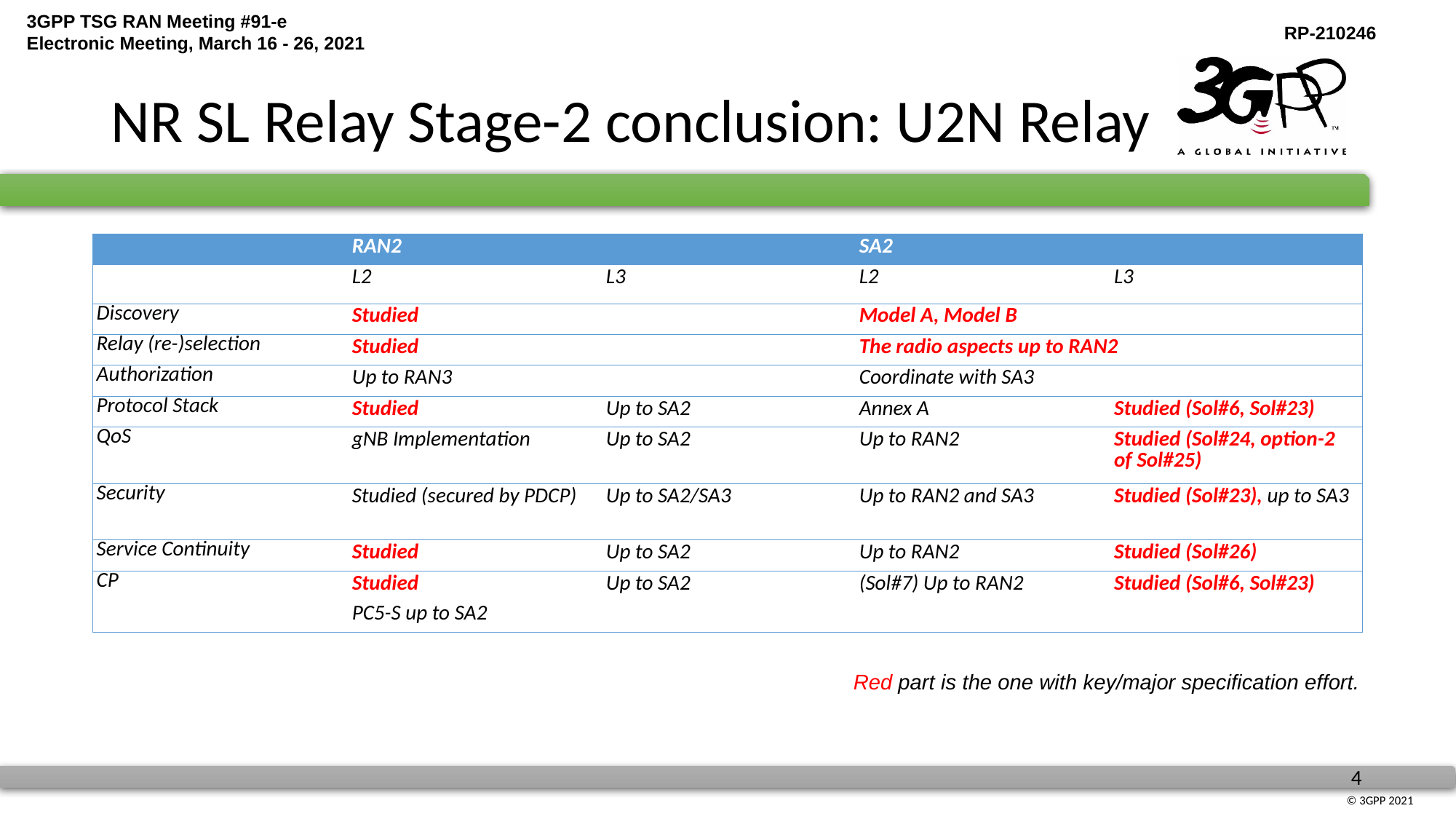

# NR SL Relay Stage-2 conclusion: U2N Relay
|  | RAN2 |  | SA2 |  |
| --- | --- | --- | --- | --- |
|  | L2 | L3 | L2 | L3 |
| Discovery | Studied |  | Model A, Model B |  |
| Relay (re-)selection | Studied |  | The radio aspects up to RAN2 |  |
| Authorization | Up to RAN3 |  | Coordinate with SA3 |  |
| Protocol Stack | Studied | Up to SA2 | Annex A | Studied (Sol#6, Sol#23) |
| QoS | gNB Implementation | Up to SA2 | Up to RAN2 | Studied (Sol#24, option-2 of Sol#25) |
| Security | Studied (secured by PDCP) | Up to SA2/SA3 | Up to RAN2 and SA3 | Studied (Sol#23), up to SA3 |
| Service Continuity | Studied | Up to SA2 | Up to RAN2 | Studied (Sol#26) |
| CP | Studied PC5-S up to SA2 | Up to SA2 | (Sol#7) Up to RAN2 | Studied (Sol#6, Sol#23) |
Red part is the one with key/major specification effort.